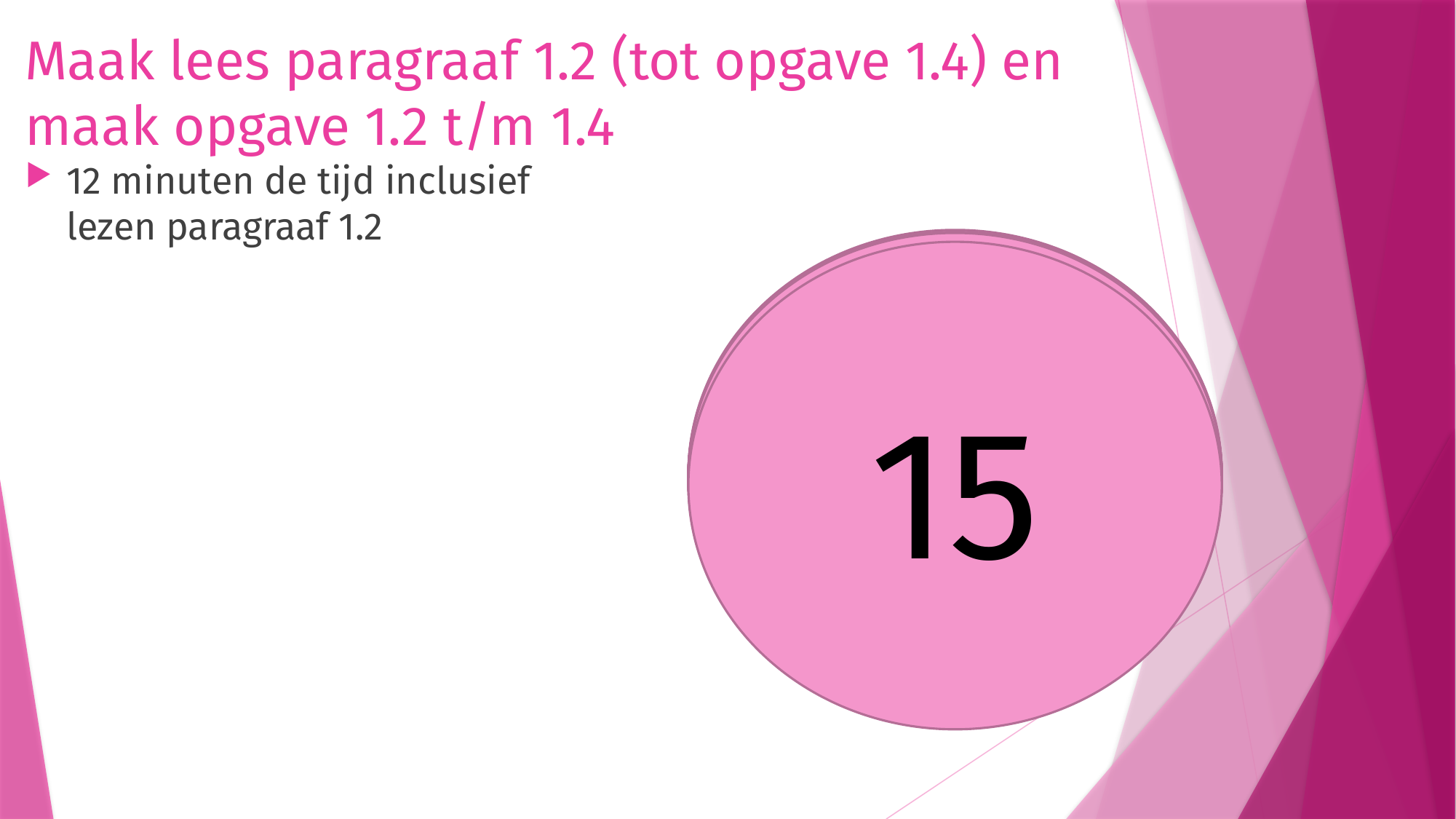

# Maak lees paragraaf 1.2 (tot opgave 1.4) en maak opgave 1.2 t/m 1.4
12 minuten de tijd inclusief lezen paragraaf 1.2
10
11
9
8
14
5
6
7
4
3
1
2
13
12
15